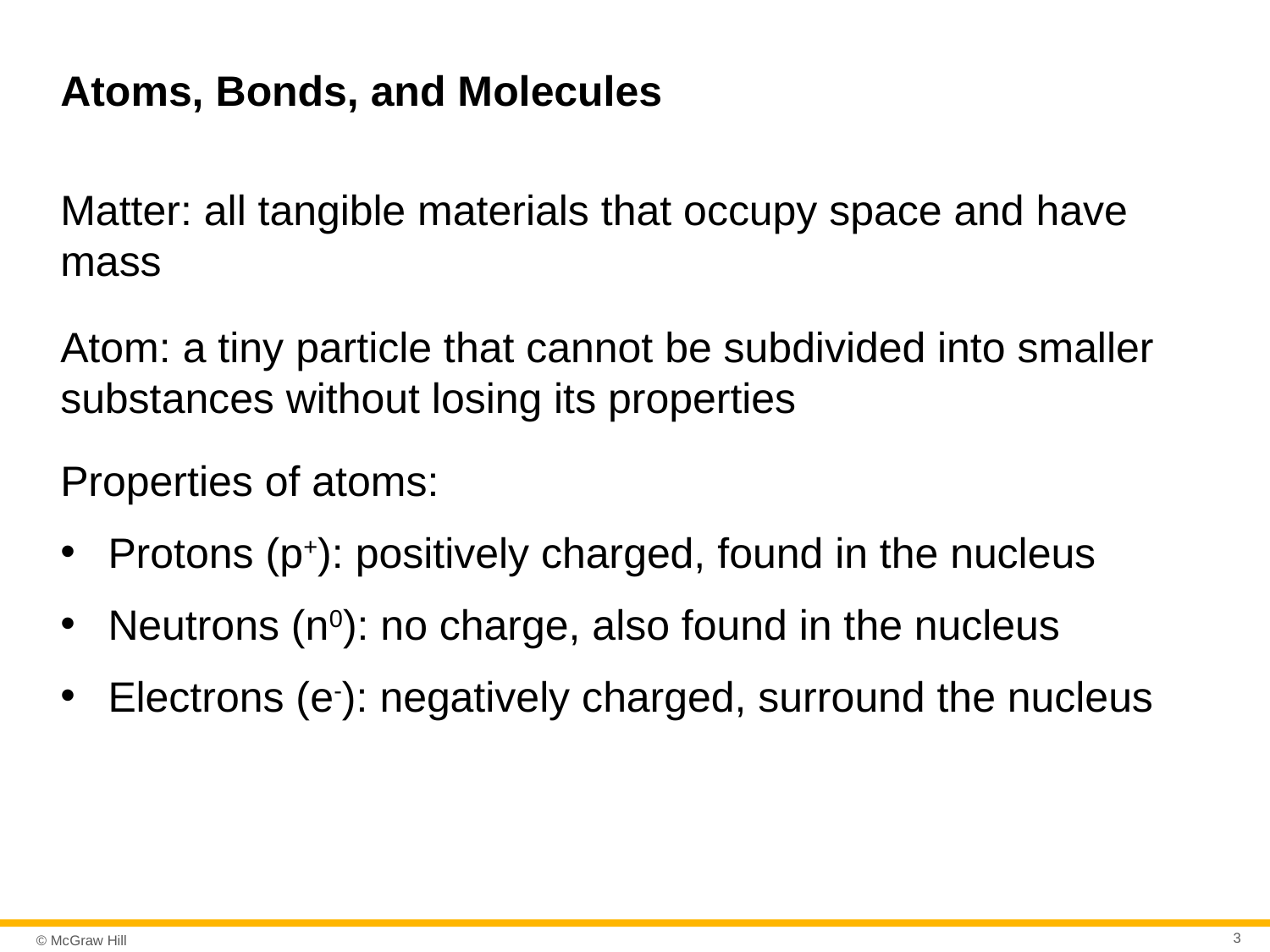

# Atoms, Bonds, and Molecules
Matter: all tangible materials that occupy space and have mass
Atom: a tiny particle that cannot be subdivided into smaller substances without losing its properties
Properties of atoms:
Protons (p+): positively charged, found in the nucleus
Neutrons (n0): no charge, also found in the nucleus
Electrons (e-): negatively charged, surround the nucleus